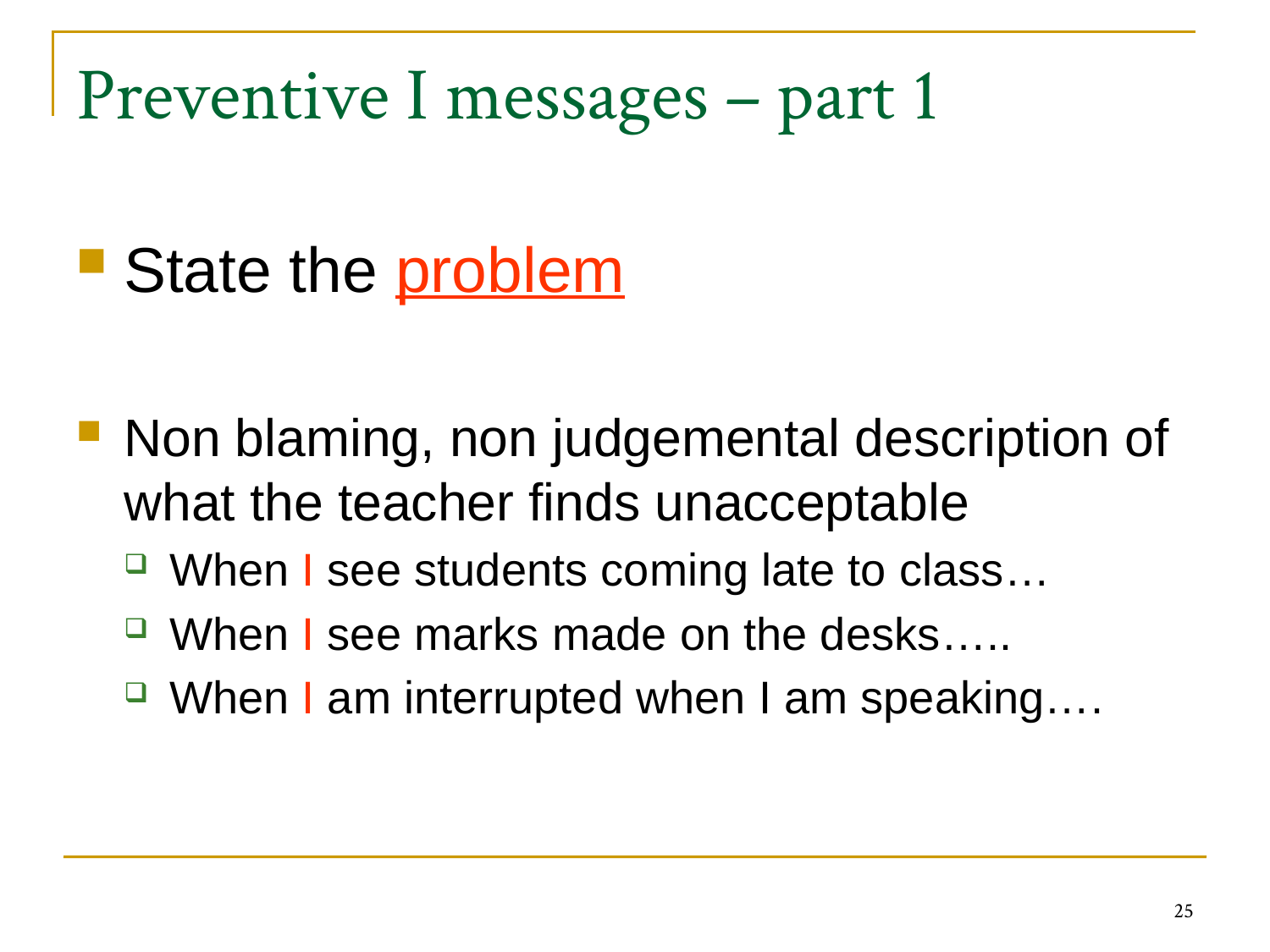

# Preventive I messages – part 1
State the problem

Non blaming, non judgemental description of what the teacher finds unacceptable
When I see students coming late to class…
When I see marks made on the desks…..
When I am interrupted when I am speaking….
25